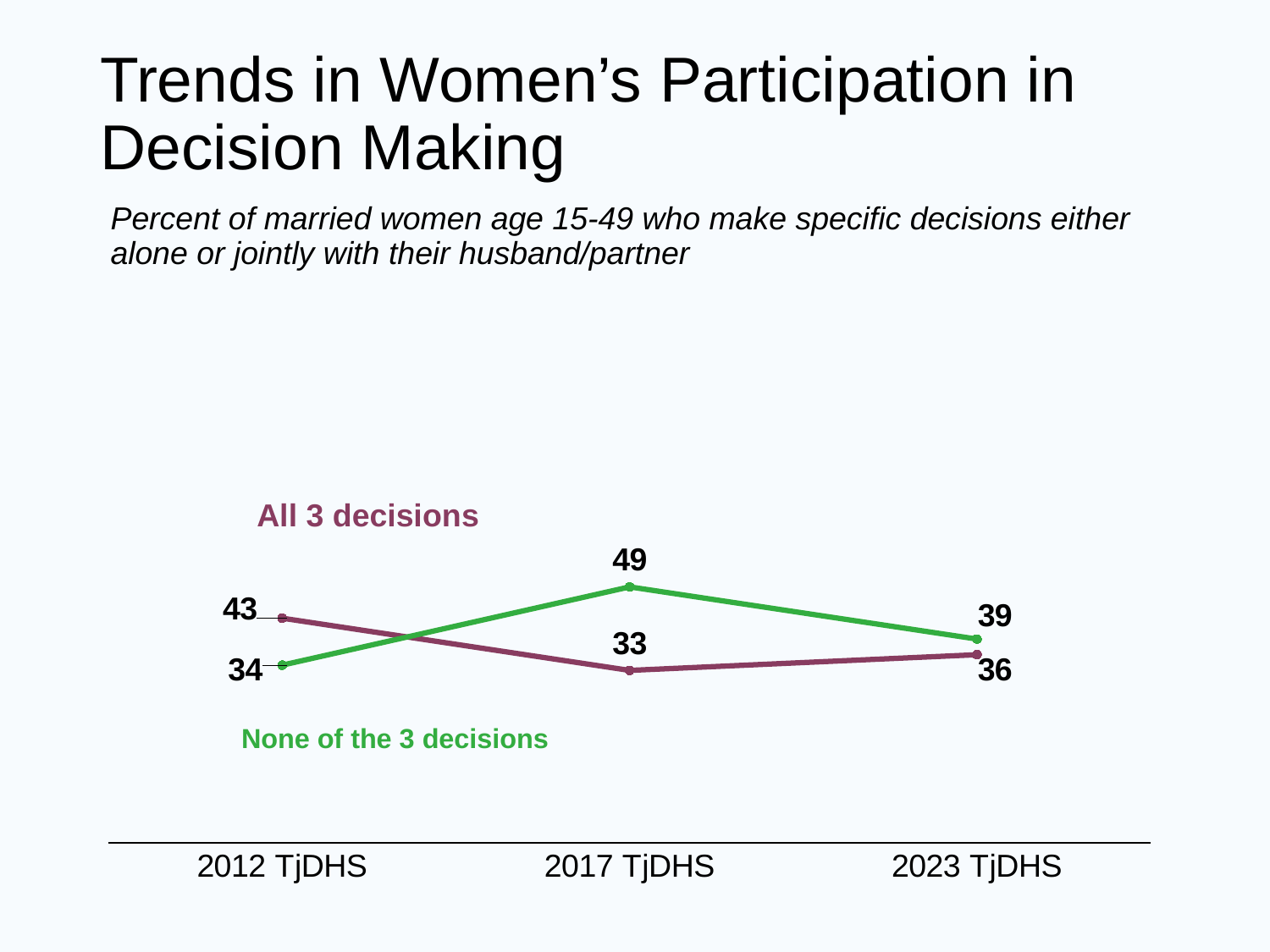

# Trends in Women’s Participation in Decision Making
Percent of married women age 15-49 who make specific decisions either alone or jointly with their husband/partner

### Chart

| Category | All 3 decisions | None of the 3 decisions |
|---|---|---|
| 2012 TjDHS | 43.0 | 34.0 |
| 2017 TjDHS | 33.0 | 49.0 |
| 2023 TjDHS | 36.0 | 39.0 |
All 3 decisions
None of the 3 decisions